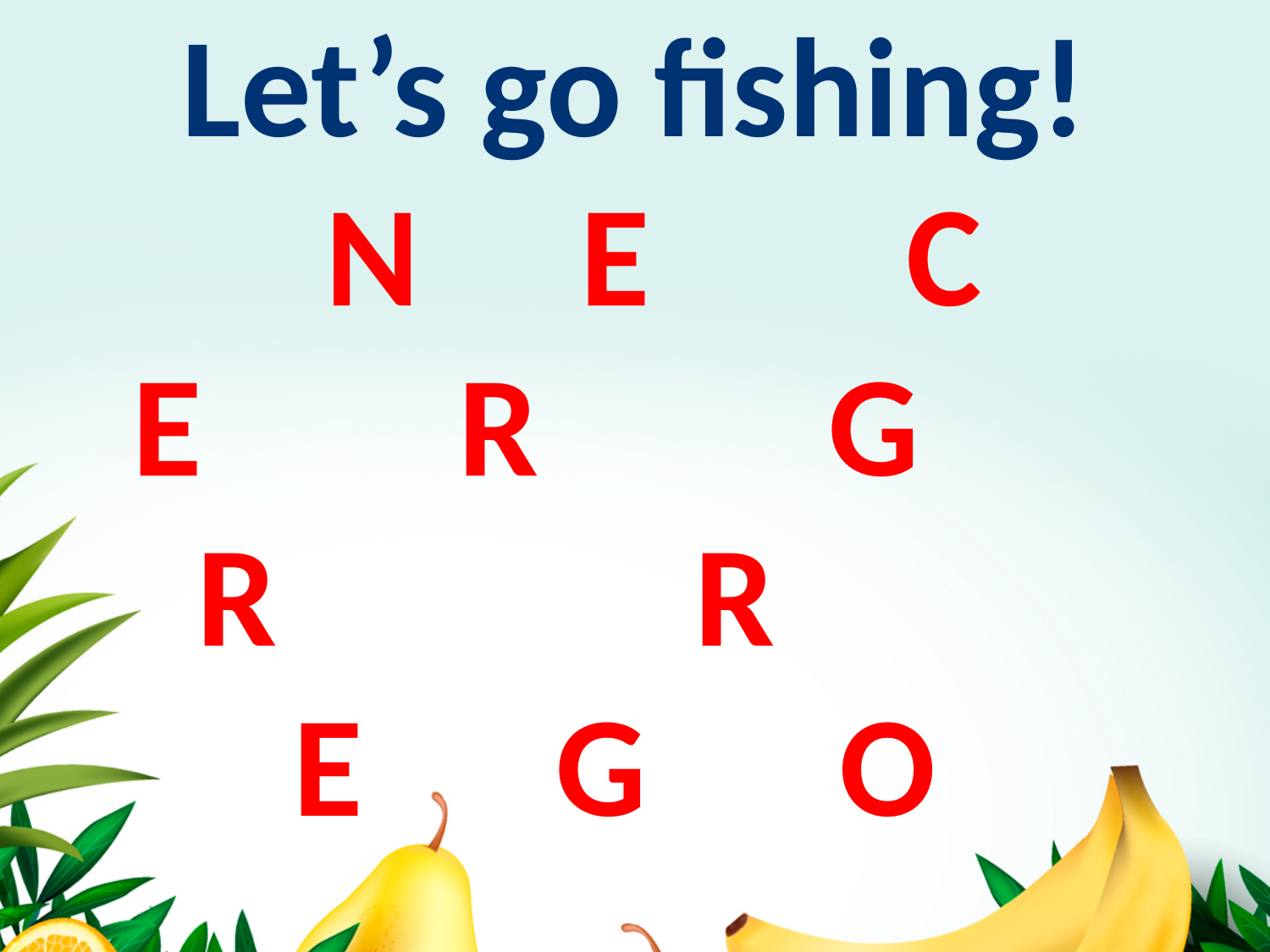

# Let’s go fishing!
       N     E        C
 E        R         G
   R             R
      E      G      O